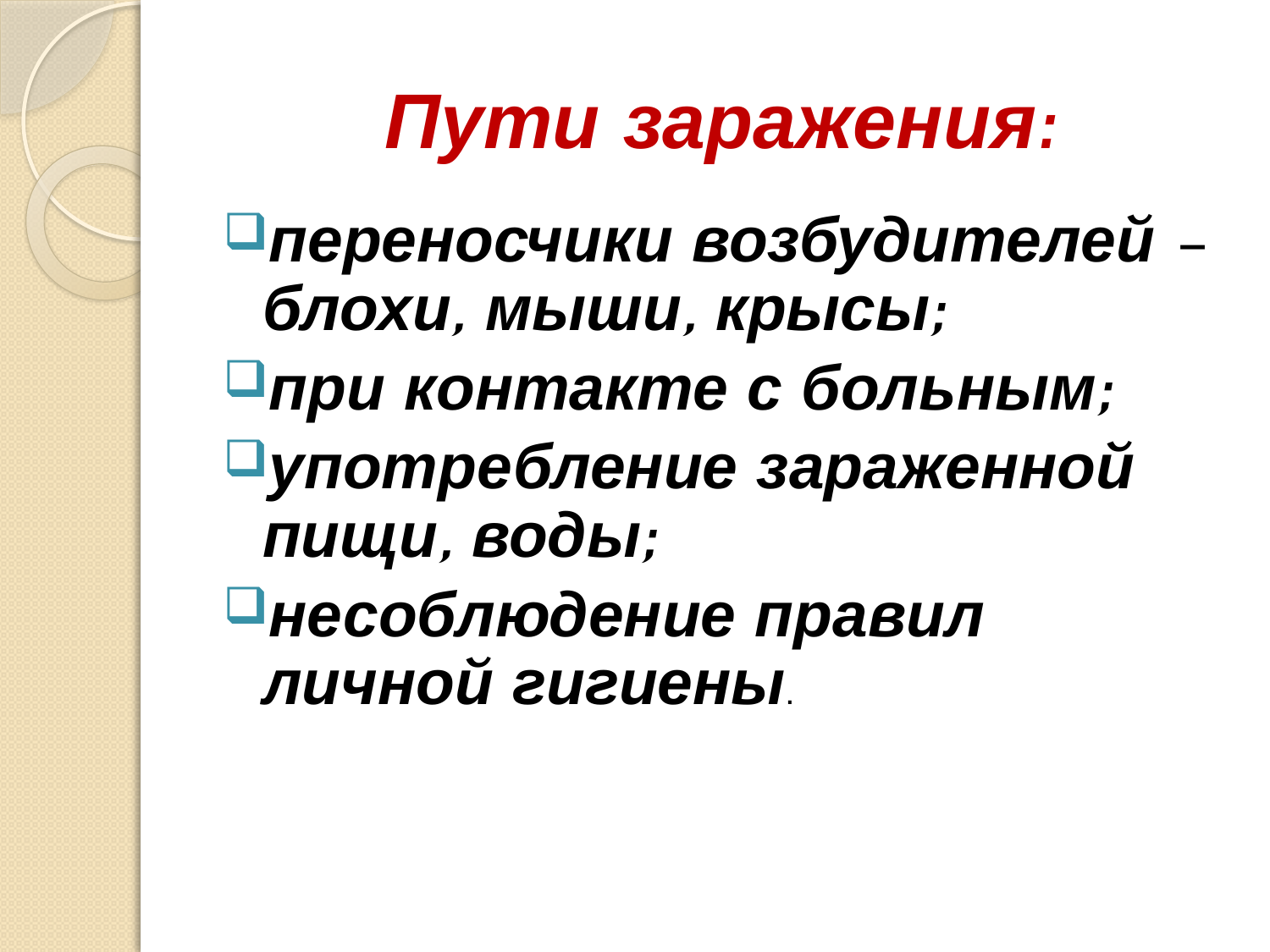

# Пути заражения:
переносчики возбудителей – блохи, мыши, крысы;
при контакте с больным;
употребление зараженной пищи, воды;
несоблюдение правил личной гигиены.